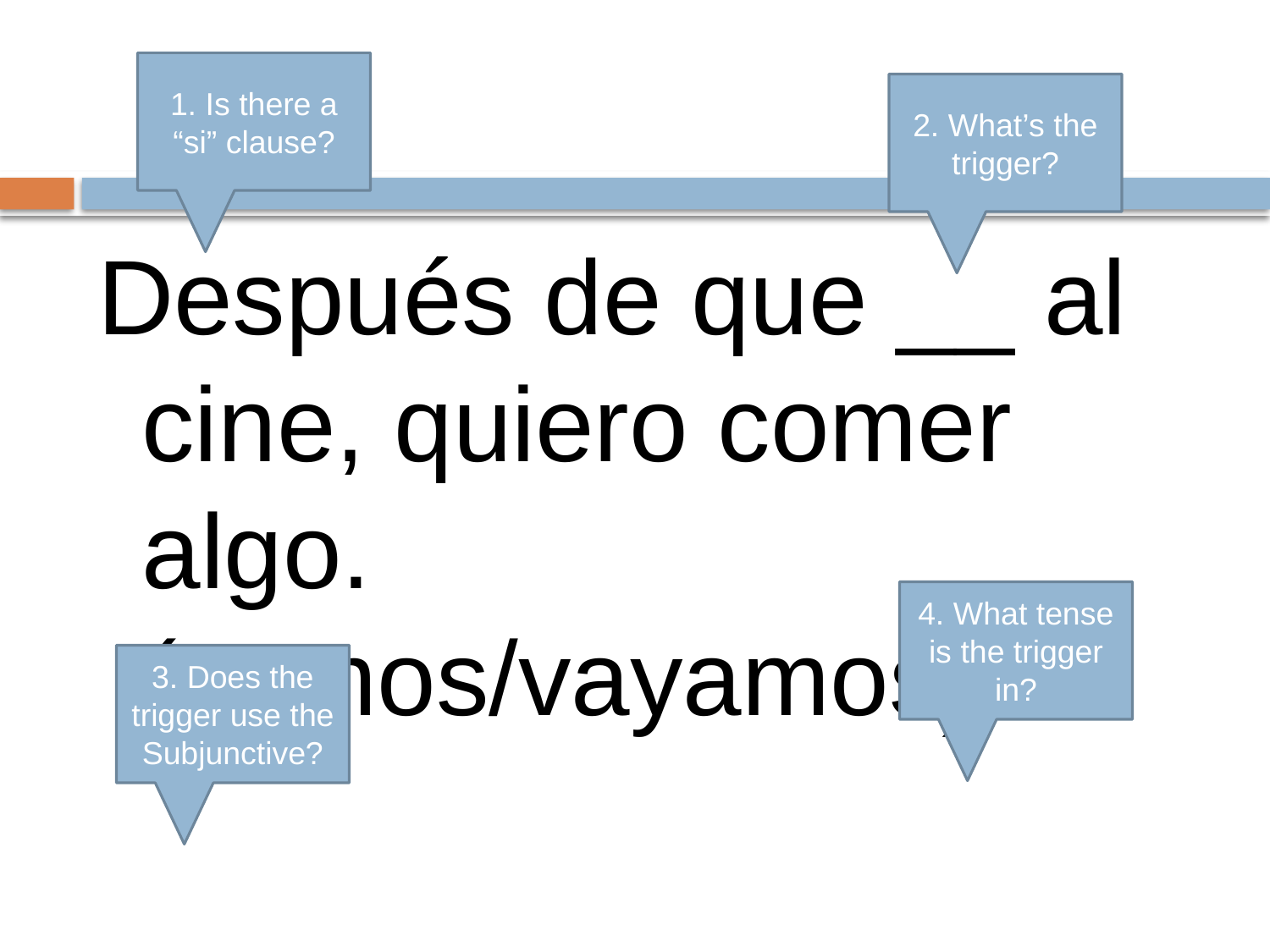

#
1. Is there a “si” clause?
2. What’s the trigger?
Después de que __ al cine, quiero comer algo.  (vamos/vayamos)

4. What tense is the trigger in?
3. Does the trigger use the Subjunctive?